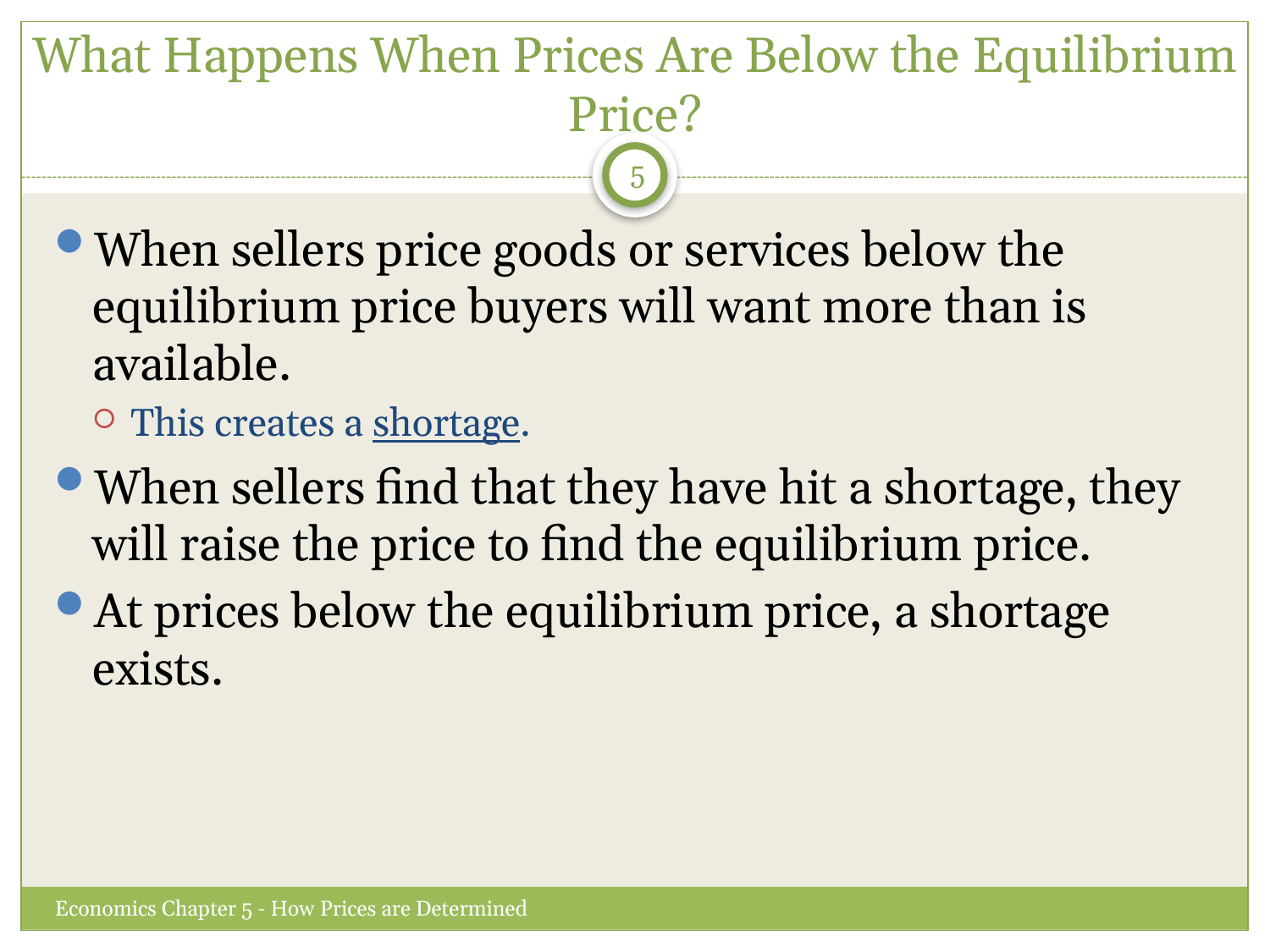

# What Happens When Prices Are Below the Equilibrium Price?
5
When sellers price goods or services below the equilibrium price buyers will want more than is available.
This creates a shortage.
When sellers find that they have hit a shortage, they will raise the price to find the equilibrium price.
At prices below the equilibrium price, a shortage exists.
Economics Chapter 5 - How Prices are Determined